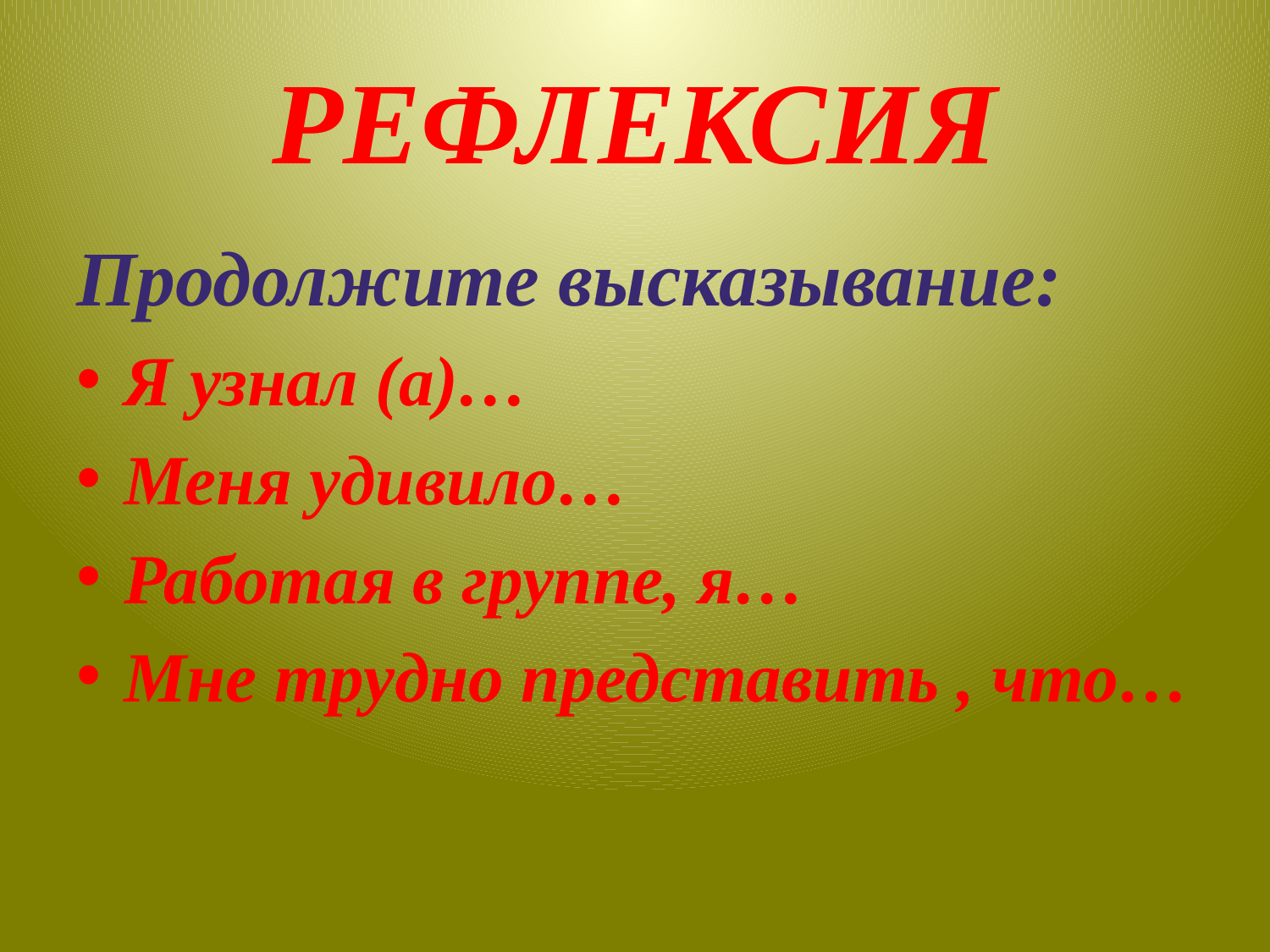

# РЕФЛЕКСИЯ
Продолжите высказывание:
Я узнал (а)…
Меня удивило…
Работая в группе, я…
Мне трудно представить , что…